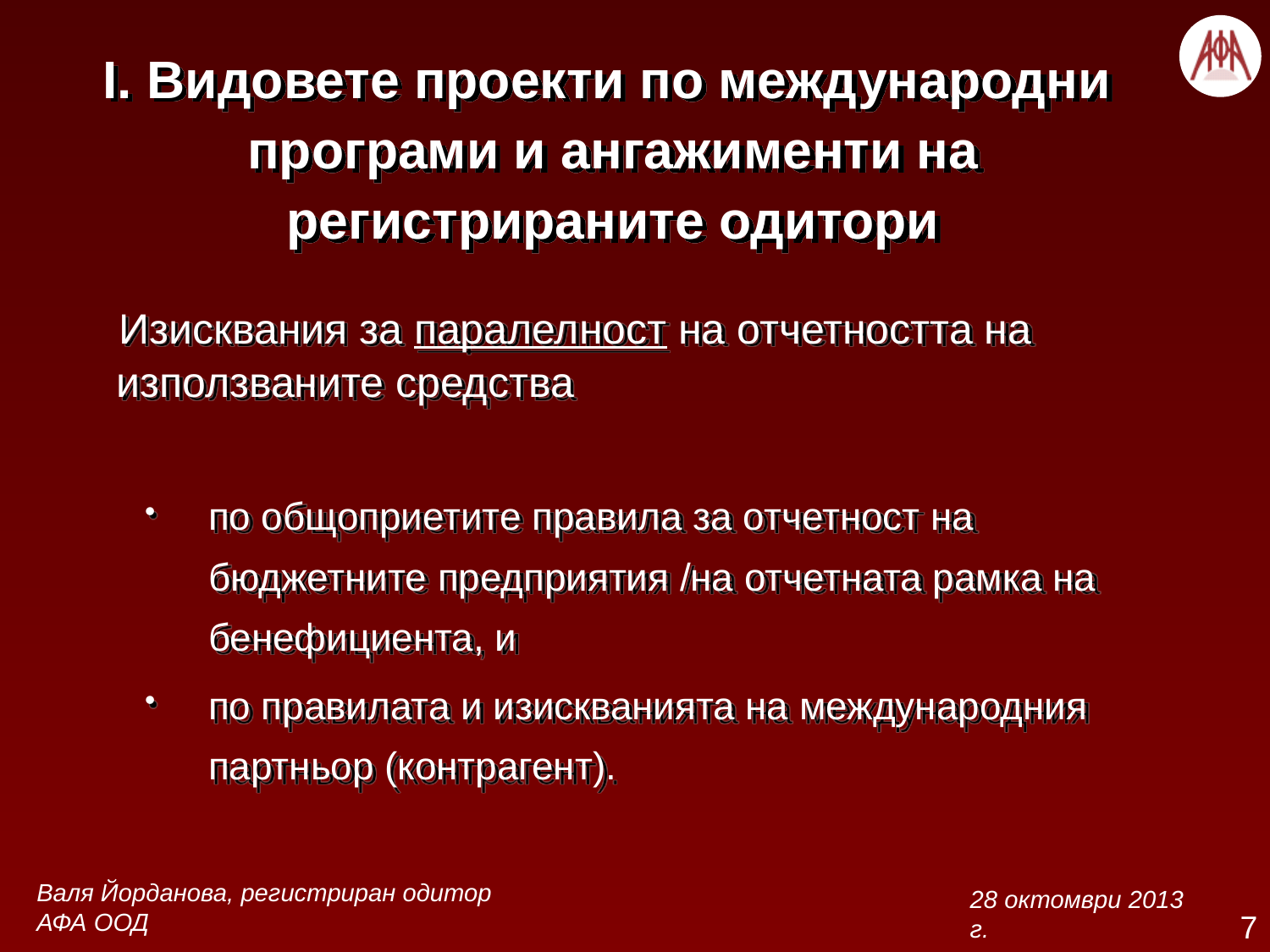

# I. Видовете проекти по международни програми и ангажименти на регистрираните одитори
  Изисквания за паралелност на отчетността на
     използваните средства

по общоприетите правила за отчетност на бюджетните предприятия /на отчетната рамка на бенефициента, и
по правилата и изискванията на международния партньор (контрагент).